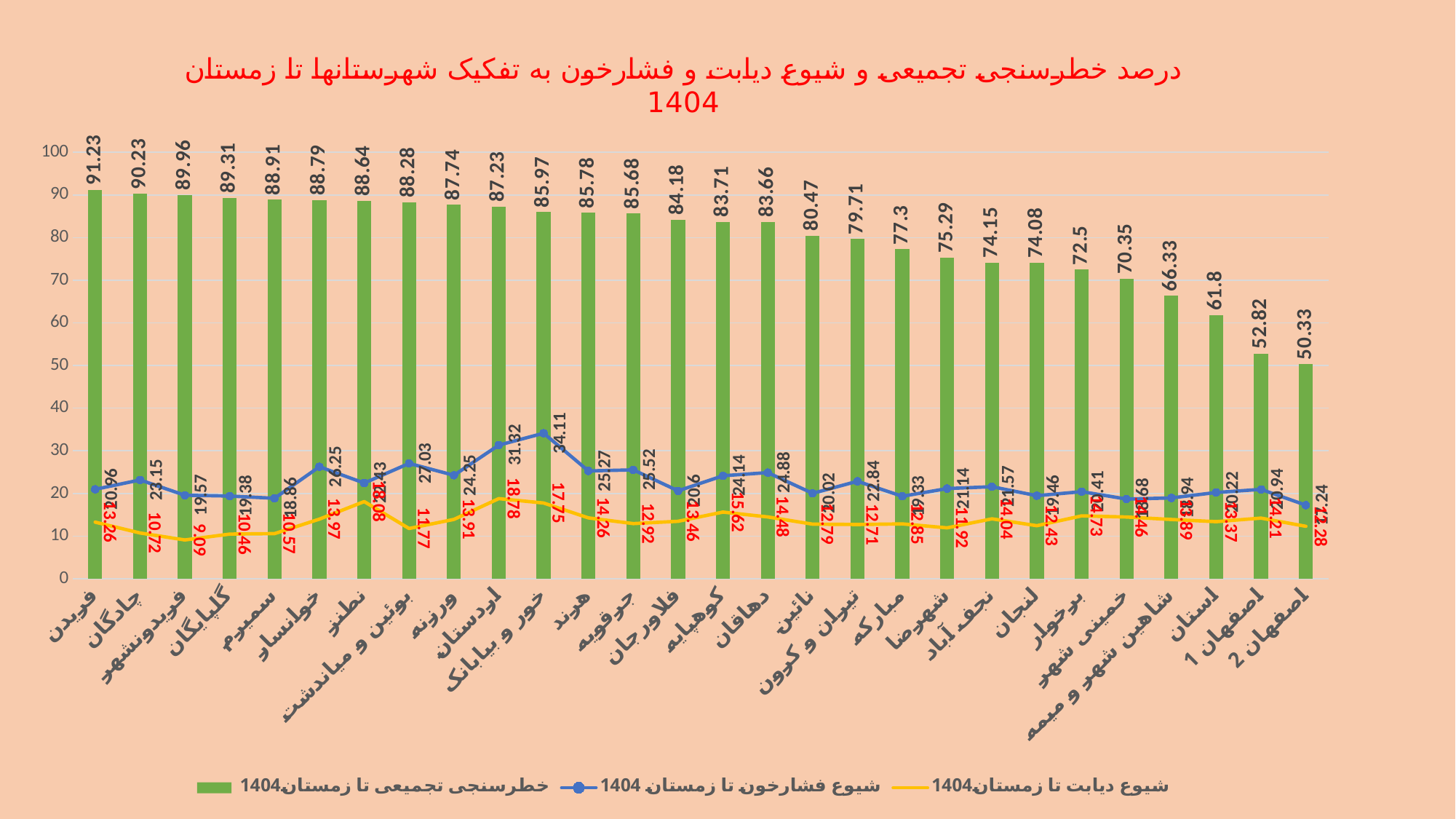

### Chart: درصد خطرسنجی تجمیعی و شیوع دیابت و فشارخون به تفکیک شهرستانها تا زمستان 1404

| Category |  خطرسنجی تجمیعی تا زمستان1404 | شیوع فشارخون تا زمستان 1404 | شیوع دیابت تا زمستان1404 |
|---|---|---|---|
| فریدن | 91.23 | 20.96 | 13.26 |
| چادگان | 90.23 | 23.15 | 10.72 |
| فریدونشهر | 89.96 | 19.57 | 9.09 |
| گلپایگان | 89.31 | 19.38 | 10.46 |
| سمیرم | 88.91 | 18.86 | 10.57 |
| خوانسار | 88.79 | 26.25 | 13.97 |
| نطنز | 88.64 | 22.43 | 18.08 |
| بوئین و میاندشت | 88.28 | 27.03 | 11.77 |
| ورزنه | 87.74 | 24.25 | 13.91 |
| اردستان | 87.23 | 31.32 | 18.78 |
| خور و بیابانک | 85.97 | 34.11 | 17.75 |
| هرند | 85.78 | 25.27 | 14.26 |
| جرقویه | 85.68 | 25.52 | 12.92 |
| فلاورجان | 84.18 | 20.6 | 13.46 |
| کوهپایه | 83.71 | 24.14 | 15.62 |
| دهاقان | 83.66 | 24.88 | 14.48 |
| نائین | 80.47 | 20.02 | 12.79 |
| تیران و کرون | 79.71 | 22.84 | 12.71 |
| مبارکه | 77.3 | 19.33 | 12.85 |
| شهرضا | 75.29 | 21.14 | 11.92 |
| نجف آباد | 74.15 | 21.57 | 14.04 |
| لنجان | 74.08 | 19.46 | 12.43 |
| برخوار | 72.5 | 20.41 | 14.73 |
| خمینی شهر | 70.35 | 18.68 | 14.46 |
| شاهین شهر و میمه | 66.33 | 18.94 | 13.89 |
| استان | 61.8 | 20.22 | 13.37 |
| اصفهان 1 | 52.82 | 20.94 | 14.21 |
| اصفهان 2 | 50.33 | 17.24 | 12.28 |